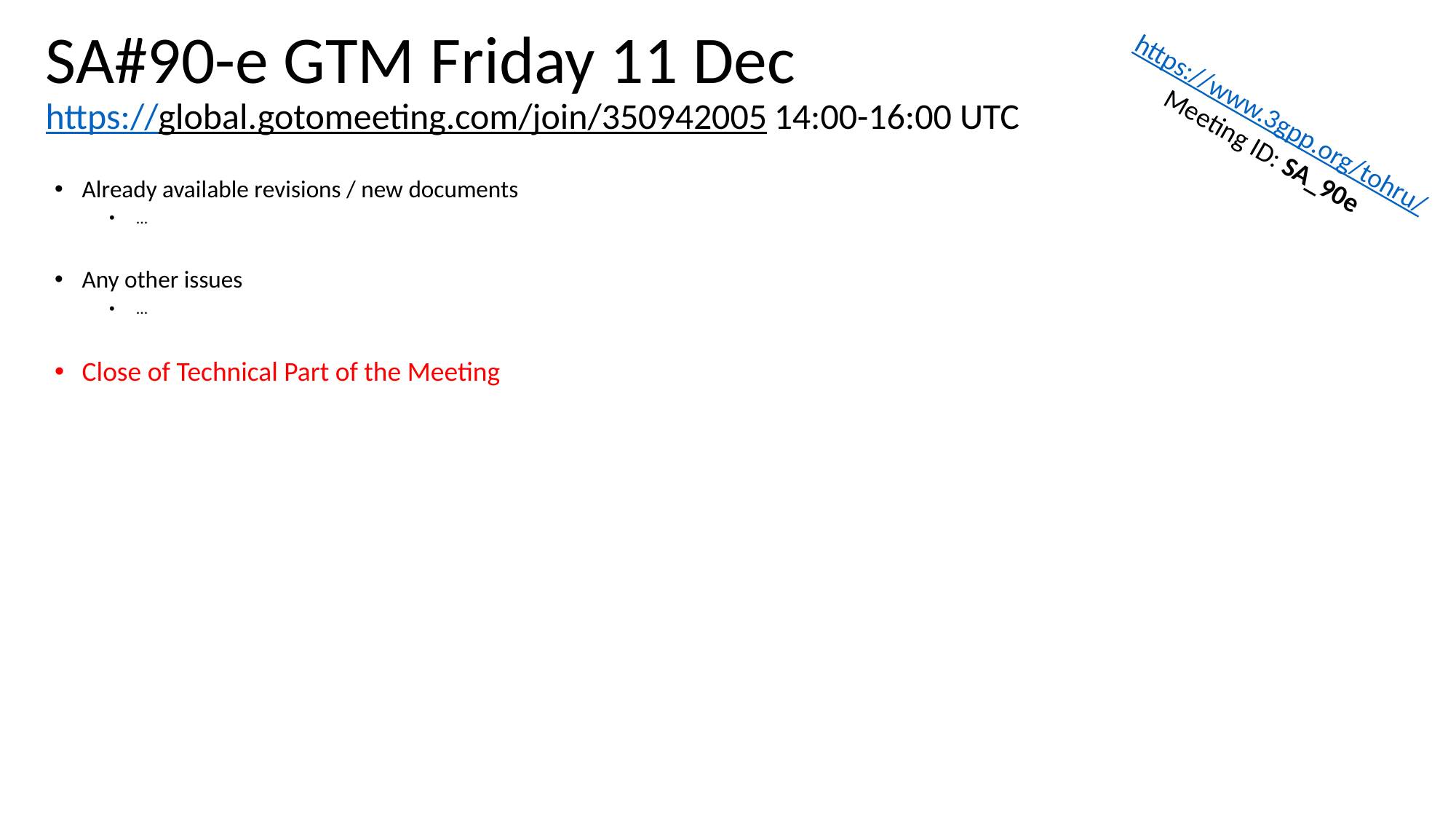

# SA#90-e GTM Friday 11 Dec https://global.gotomeeting.com/join/350942005 14:00-16:00 UTC
https://www.3gpp.org/tohru/
Meeting ID: SA_90e

Already available revisions / new documents
…

Any other issues
…

Close of Technical Part of the Meeting